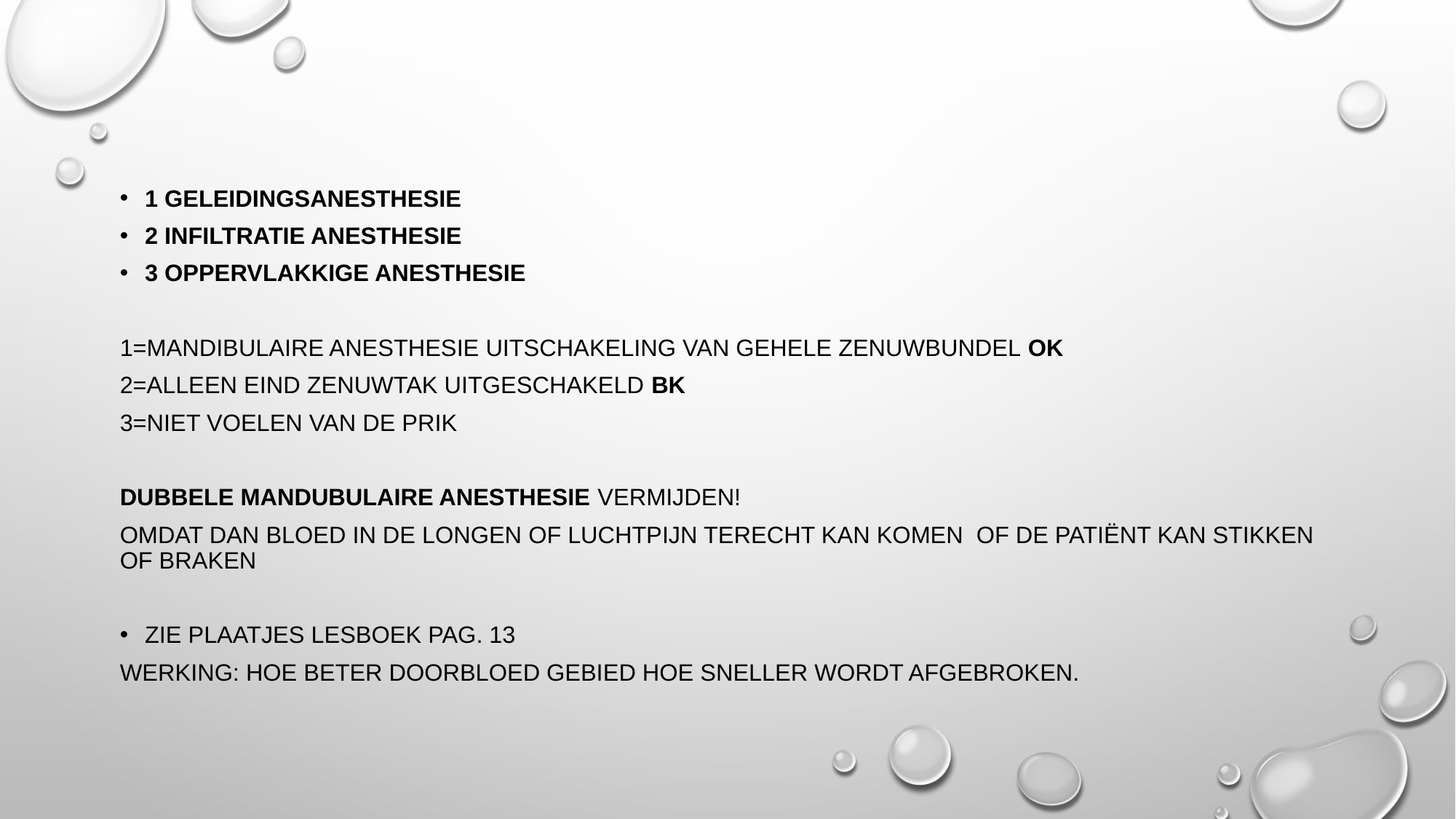

1 geleidingsanesthesie
2 infiltratie anesthesie
3 oppervlakkige anesthesie

1=mandibulaire anesthesie uitschakeling van gehele zenuwbundel OK
2=alleen eind zenuwtak uitgeschakeld BK
3=niet voelen van de prik

Dubbele mandubulaire anesthesie vermijden!
omdat dan bloed in de longen of luchtpijn terecht kan komen  of de patiënt kan stikken of braken

Zie plaatjes lesboek pag. 13
Werking: Hoe beter doorbloed gebied hoe sneller wordt afgebroken.